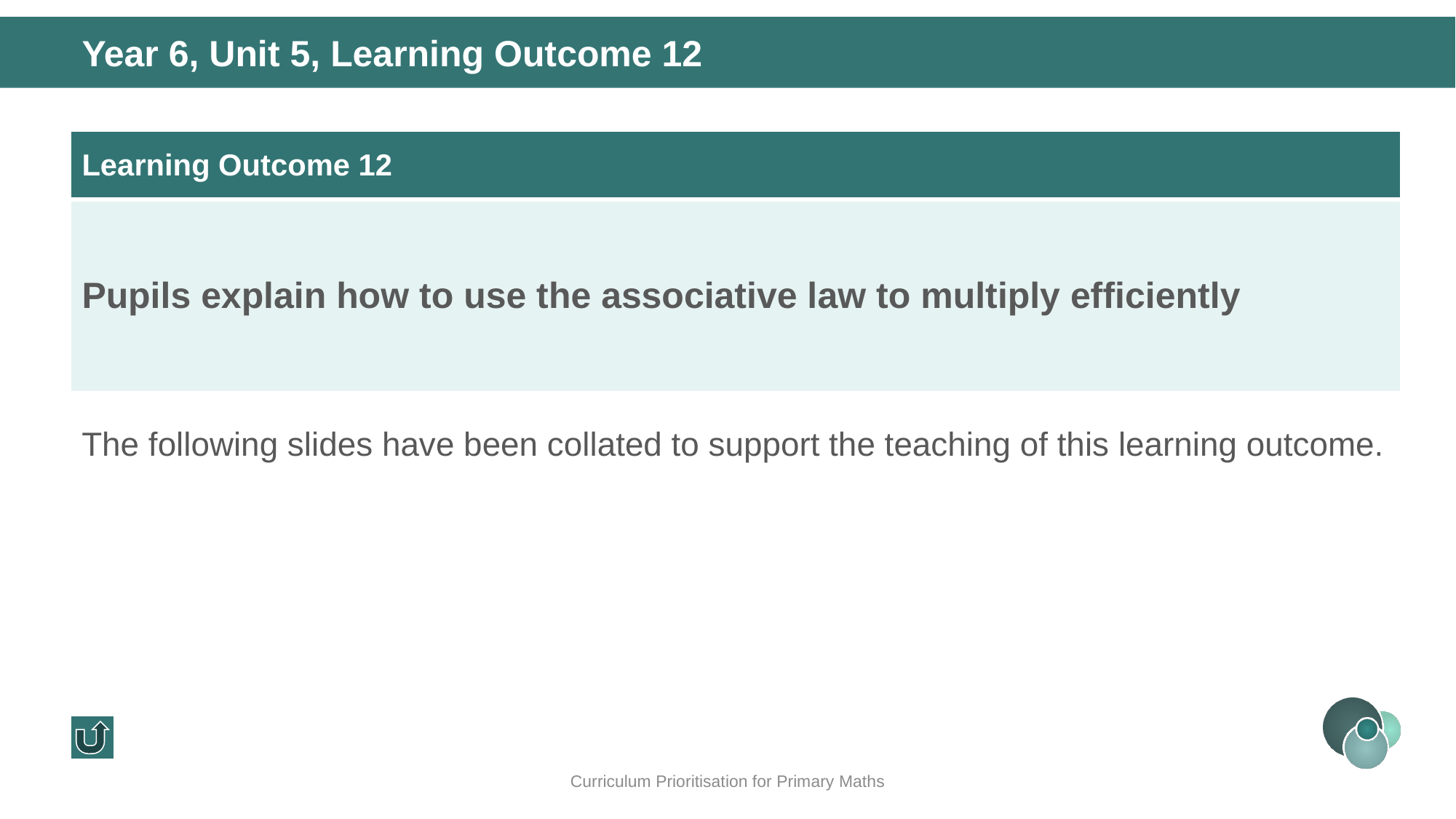

Year 6, Unit 5, Learning Outcome 12
| Learning Outcome 12 |
| --- |
| Pupils explain how to use the associative law to multiply efficiently |
The following slides have been collated to support the teaching of this learning outcome.

Curriculum Prioritisation for Primary Maths